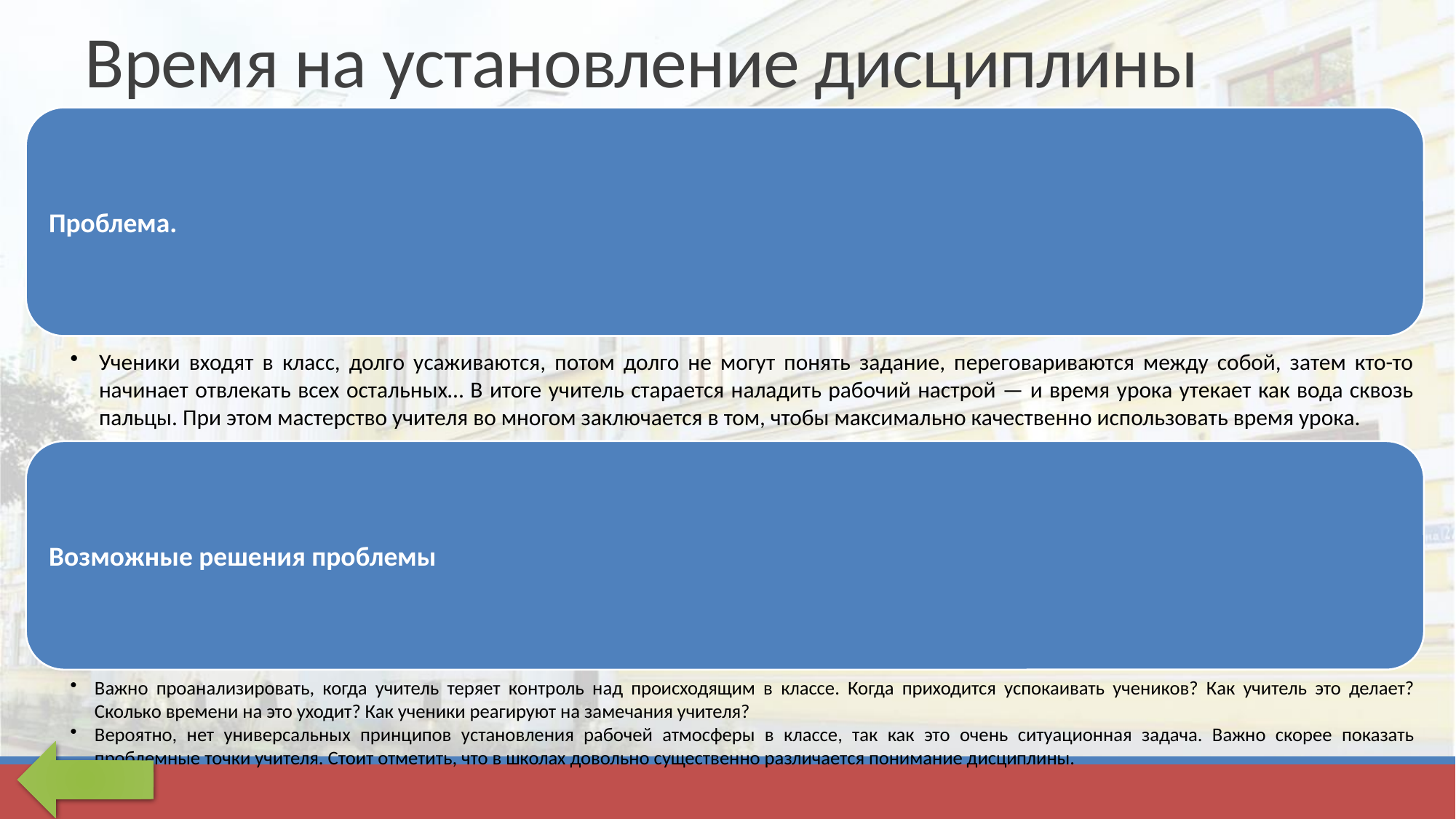

# Время на установление дисциплины
Проблема.
Возможные решения проблемы
Важно проанализировать, когда учитель теряет контроль над про­исходящим в классе. Когда приходится успокаивать учеников? Как учитель это делает? Сколько времени на это уходит? Как ученики реагируют на замечания учителя?
Вероятно, нет универсальных принципов установления рабочей атмосферы в классе, так как это очень ситуационная задача. Важно скорее показать проблемные точки учителя. Стоит отметить, что в школах довольно существенно различается понимание дисци­плины.
Ученики входят в класс, долго усаживаются, потом дол­го не могут понять задание, переговариваются между собой, затем кто-то начинает отвлекать всех остальных… В итоге учитель стара­ется наладить рабочий настрой — и время урока утекает как вода сквозь пальцы. При этом мастерство учителя во многом заключается в том, чтобы максимально качественно использовать время урока.